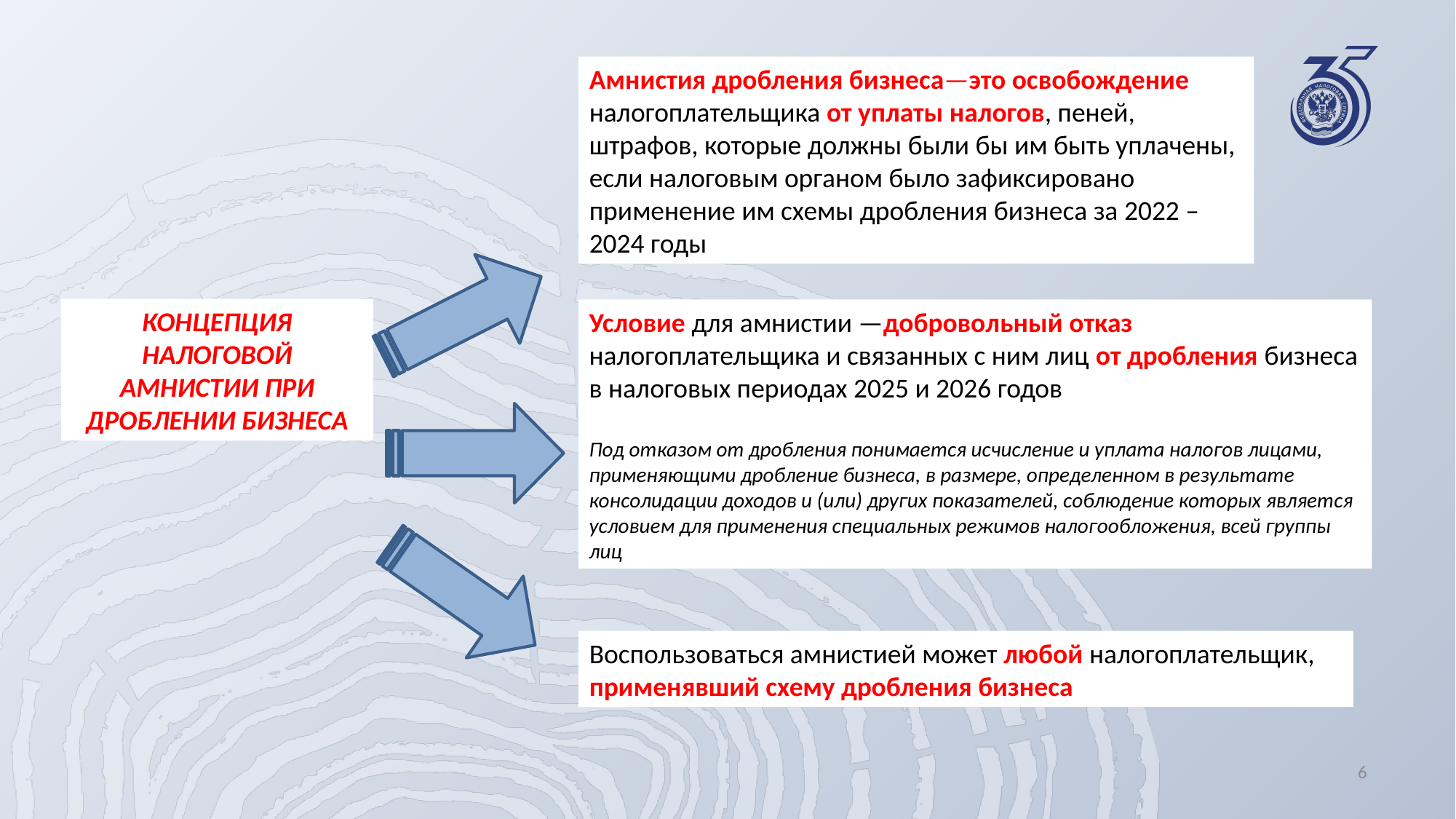

Амнистия дробления бизнеса—это освобождение налогоплательщика от уплаты налогов, пеней, штрафов, которые должны были бы им быть уплачены, если налоговым органом было зафиксировано применение им схемы дробления бизнеса за 2022 –2024 годы

КОНЦЕПЦИЯ НАЛОГОВОЙ АМНИСТИИ ПРИ ДРОБЛЕНИИ БИЗНЕСА
Условие для амнистии —добровольный отказ налогоплательщика и связанных с ним лиц от дробления бизнеса в налоговых периодах 2025 и 2026 годов

Под отказом от дробления понимается исчисление и уплата налогов лицами, применяющими дробление бизнеса, в размере, определенном в результате консолидации доходов и (или) других показателей, соблюдение которых является условием для применения специальных режимов налогообложения, всей группы лиц

Воспользоваться амнистией может любой налогоплательщик, применявший схему дробления бизнеса
6